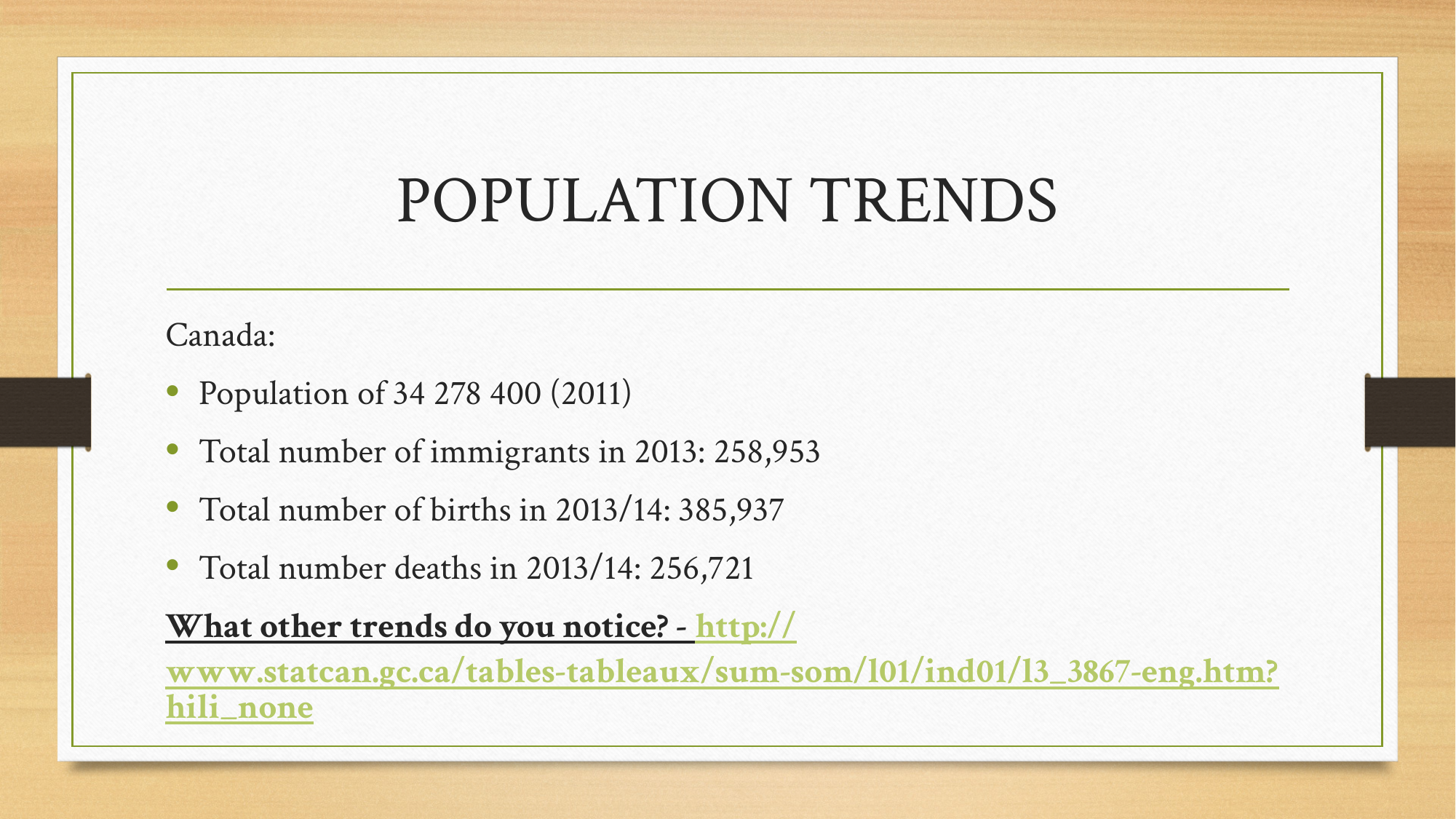

# POPULATION TRENDS
Canada:
Population of 34 278 400 (2011)
Total number of immigrants in 2013: 258,953
Total number of births in 2013/14: 385,937
Total number deaths in 2013/14: 256,721
What other trends do you notice? - http://www.statcan.gc.ca/tables-tableaux/sum-som/l01/ind01/l3_3867-eng.htm?hili_none